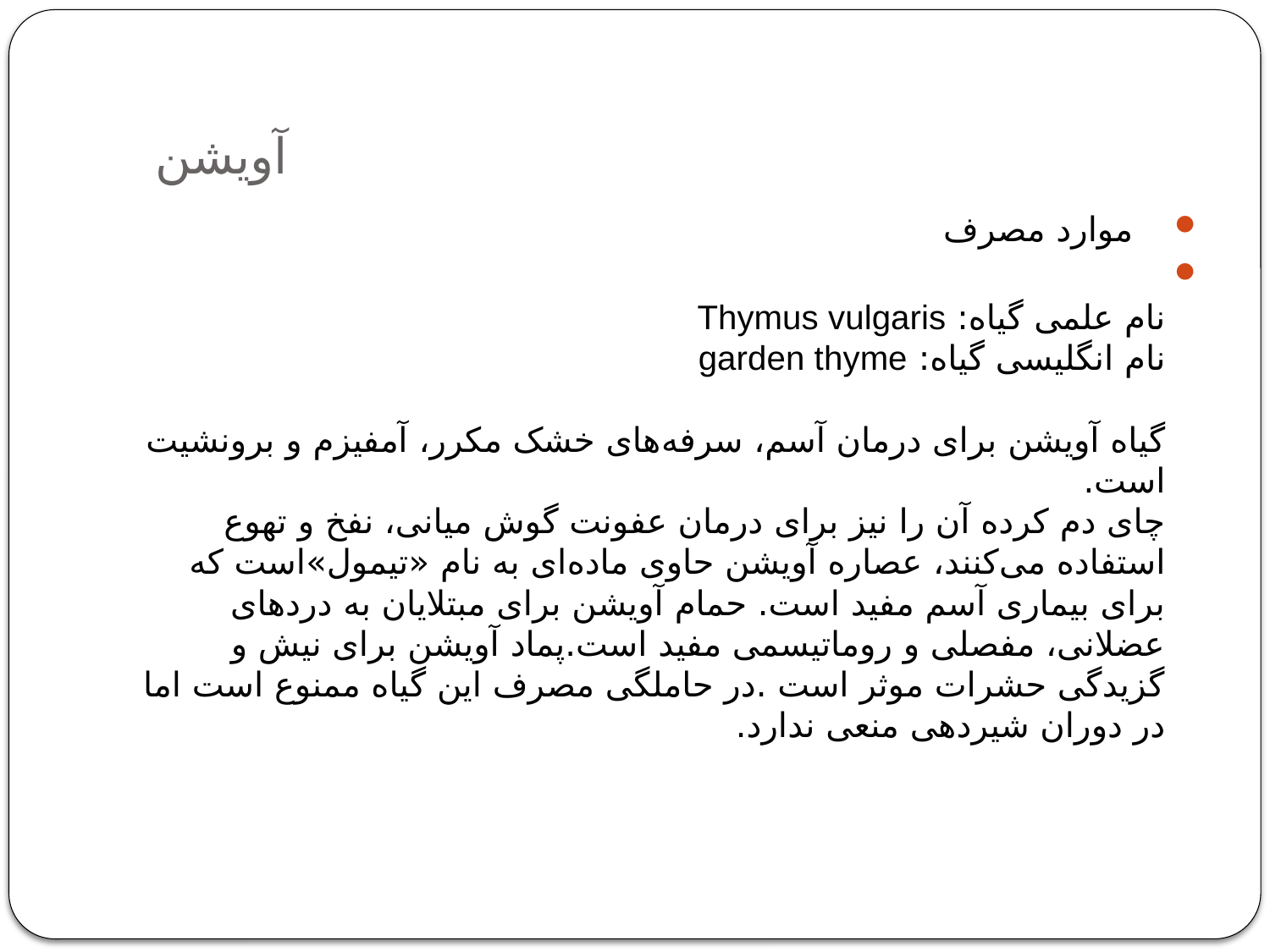

# آویشن
   موارد مصرف
نام علمی گیاه: Thymus vulgaris
نام انگلیسی گیاه: garden thyme
گیاه آویشن برای درمان آسم، سرفه‌های خشک مکرر، آمفیزم و برونشیت است.
چای دم کرده آن را نیز برای درمان عفونت گوش میانی، نفخ و تهوع استفاده می‌کنند، عصاره آویشن حاوی ماده‌ای به نام «تیمول»است که برای بیماری آسم مفید است. حمام آویشن برای مبتلایان به دردهای عضلانی، مفصلی و روماتیسمی مفید است.پماد آویشن برای نیش و گزیدگی حشرات موثر است .در حاملگی مصرف این گیاه ممنوع است اما در دوران شیردهی منعی ندارد.